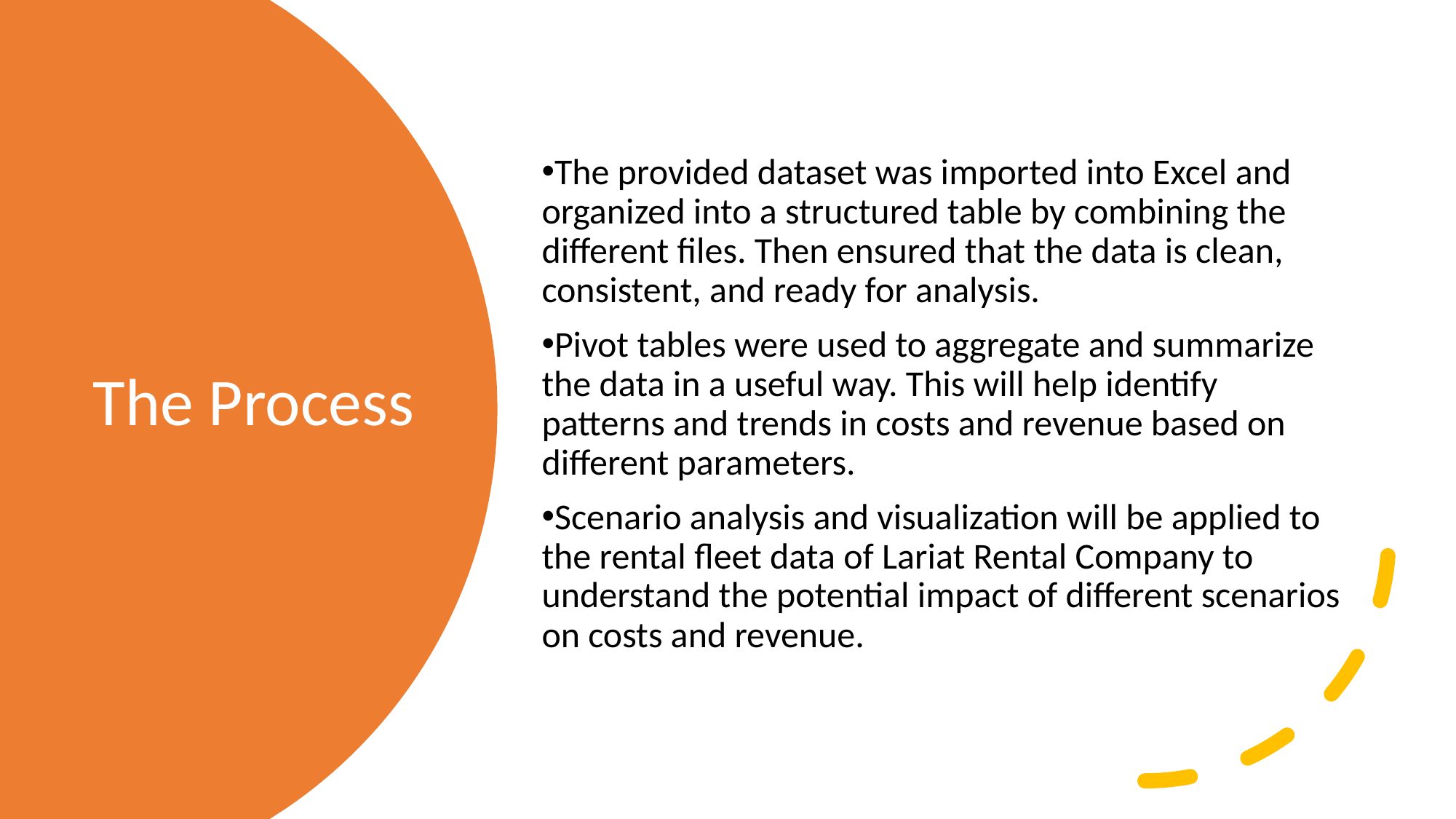

The provided dataset was imported into Excel and organized into a structured table by combining the different files. Then ensured that the data is clean, consistent, and ready for analysis.
Pivot tables were used to aggregate and summarize the data in a useful way. This will help identify patterns and trends in costs and revenue based on different parameters.
Scenario analysis and visualization will be applied to the rental fleet data of Lariat Rental Company to understand the potential impact of different scenarios on costs and revenue.
# The Process